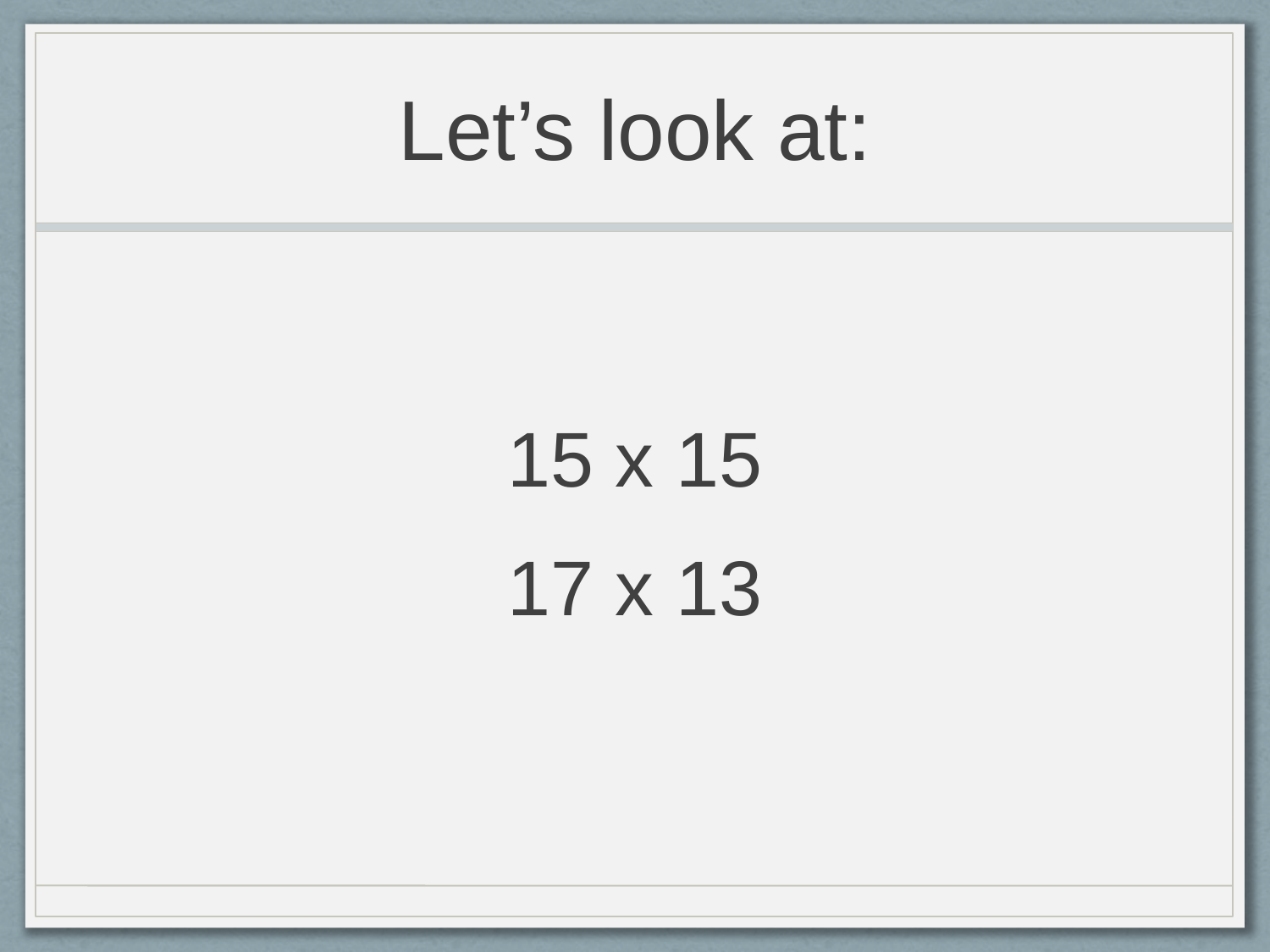

# Let’s look at:

15 x 15
17 x 13